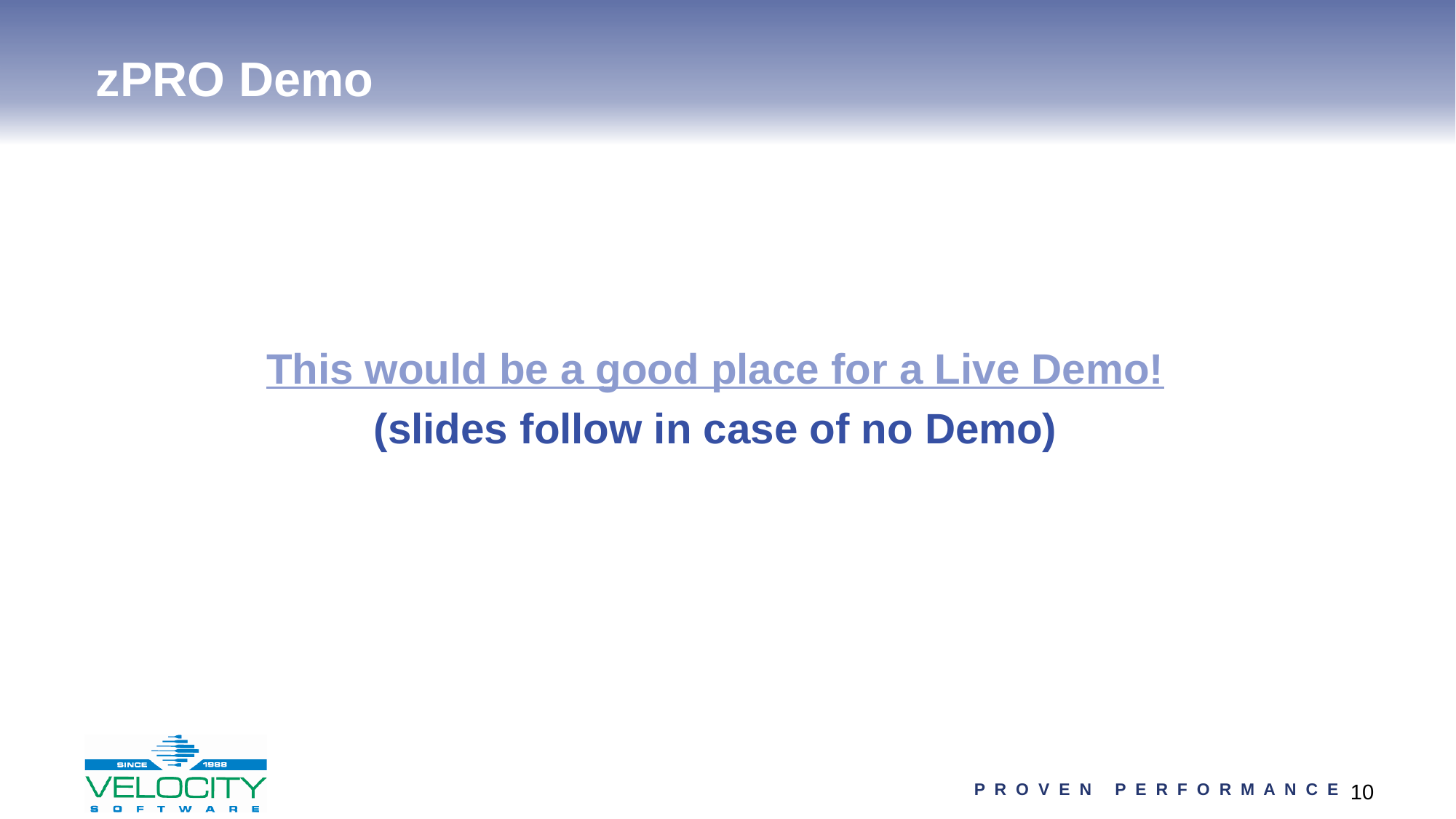

# zPRO Demo

This would be a good place for a Live Demo!
(slides follow in case of no Demo)